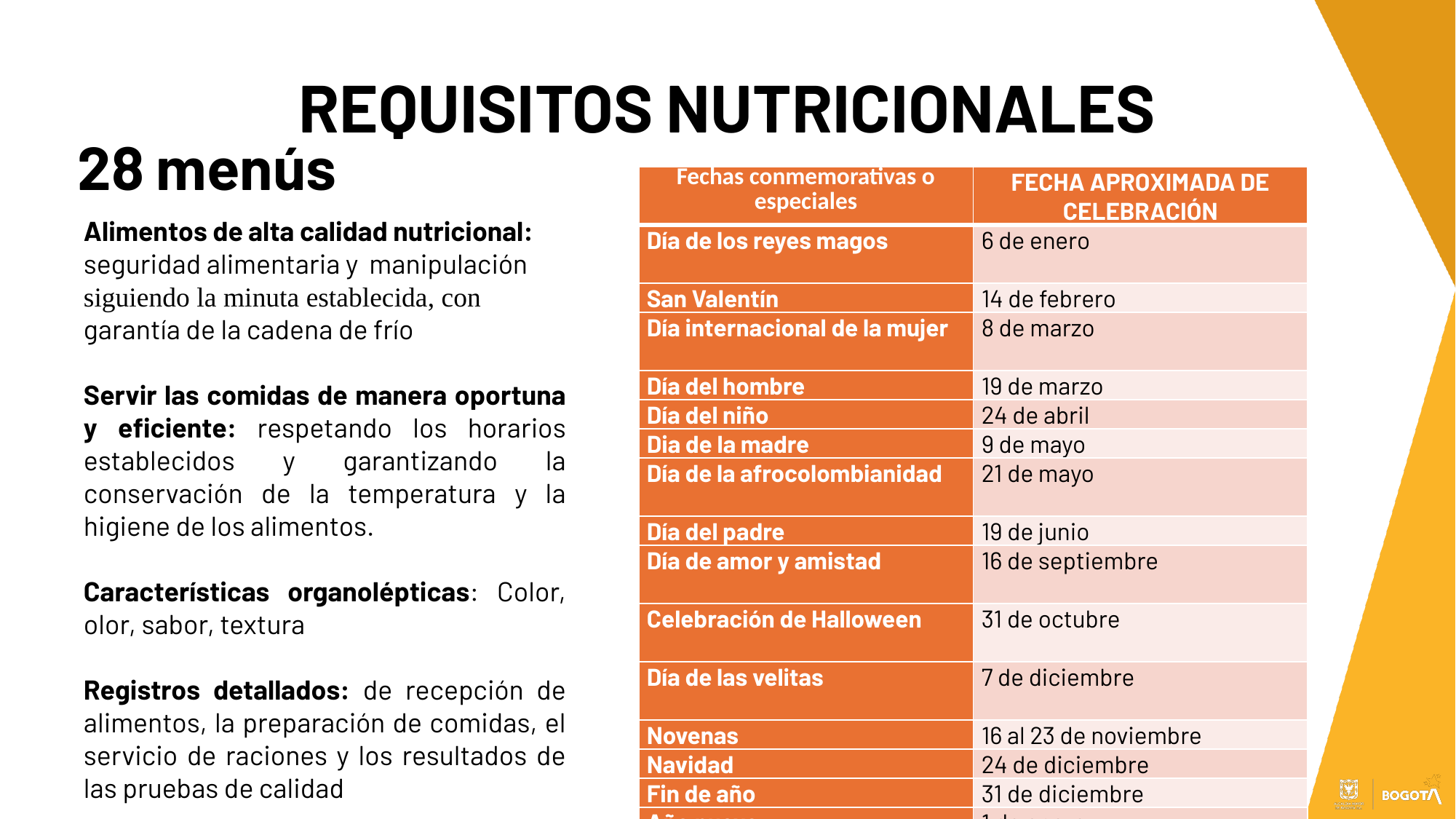

# REQUISITOS NUTRICIONALES
28 menús
| Fechas conmemorativas o especiales | FECHA APROXIMADA DE CELEBRACIÓN |
| --- | --- |
| Día de los reyes magos | 6 de enero |
| San Valentín | 14 de febrero |
| Día internacional de la mujer | 8 de marzo |
| Día del hombre | 19 de marzo |
| Día del niño | 24 de abril |
| Dia de la madre | 9 de mayo |
| Día de la afrocolombianidad | 21 de mayo |
| Día del padre | 19 de junio |
| Día de amor y amistad | 16 de septiembre |
| Celebración de Halloween | 31 de octubre |
| Día de las velitas | 7 de diciembre |
| Novenas | 16 al 23 de noviembre |
| Navidad | 24 de diciembre |
| Fin de año | 31 de diciembre |
| Año nuevo | 1 de enero |
| Celebración cumpleaños | 2 veces en el año (1 por semestre) |
| Reconocimiento intercultural | 2 veces en el año (1 por semestre) |
Alimentos de alta calidad nutricional:  seguridad alimentaria y  manipulación siguiendo la minuta establecida, con  garantía de la cadena de frío

Servir las comidas de manera oportuna y eficiente: respetando los horarios establecidos y garantizando la conservación de la temperatura y la higiene de los alimentos.

Características organolépticas: Color, olor, sabor, textura

Registros detallados: de recepción de alimentos, la preparación de comidas, el servicio de raciones y los resultados de las pruebas de calidad